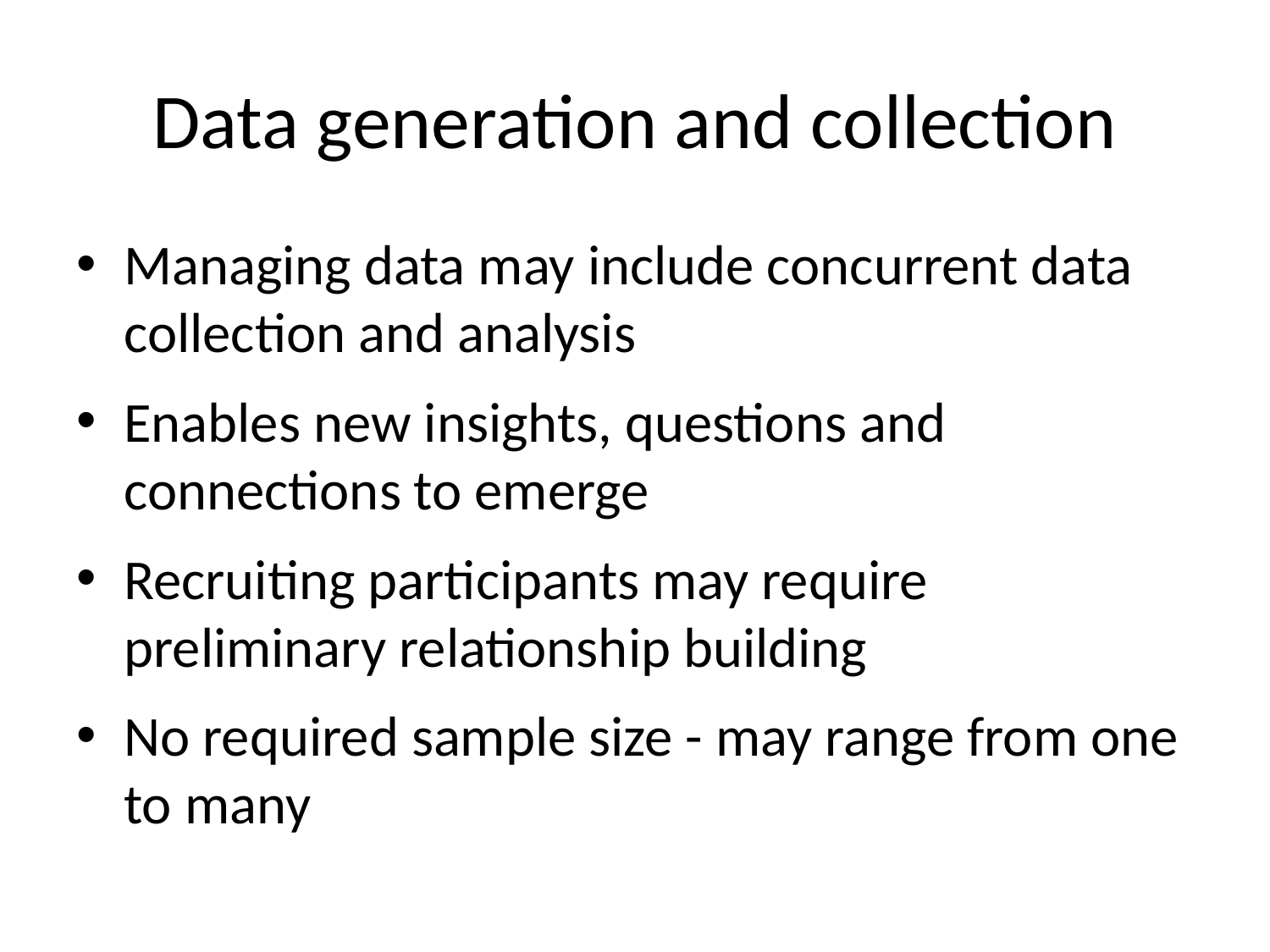

# Data generation and collection
Managing data may include concurrent data collection and analysis
Enables new insights, questions and connections to emerge
Recruiting participants may require preliminary relationship building
No required sample size - may range from one to many